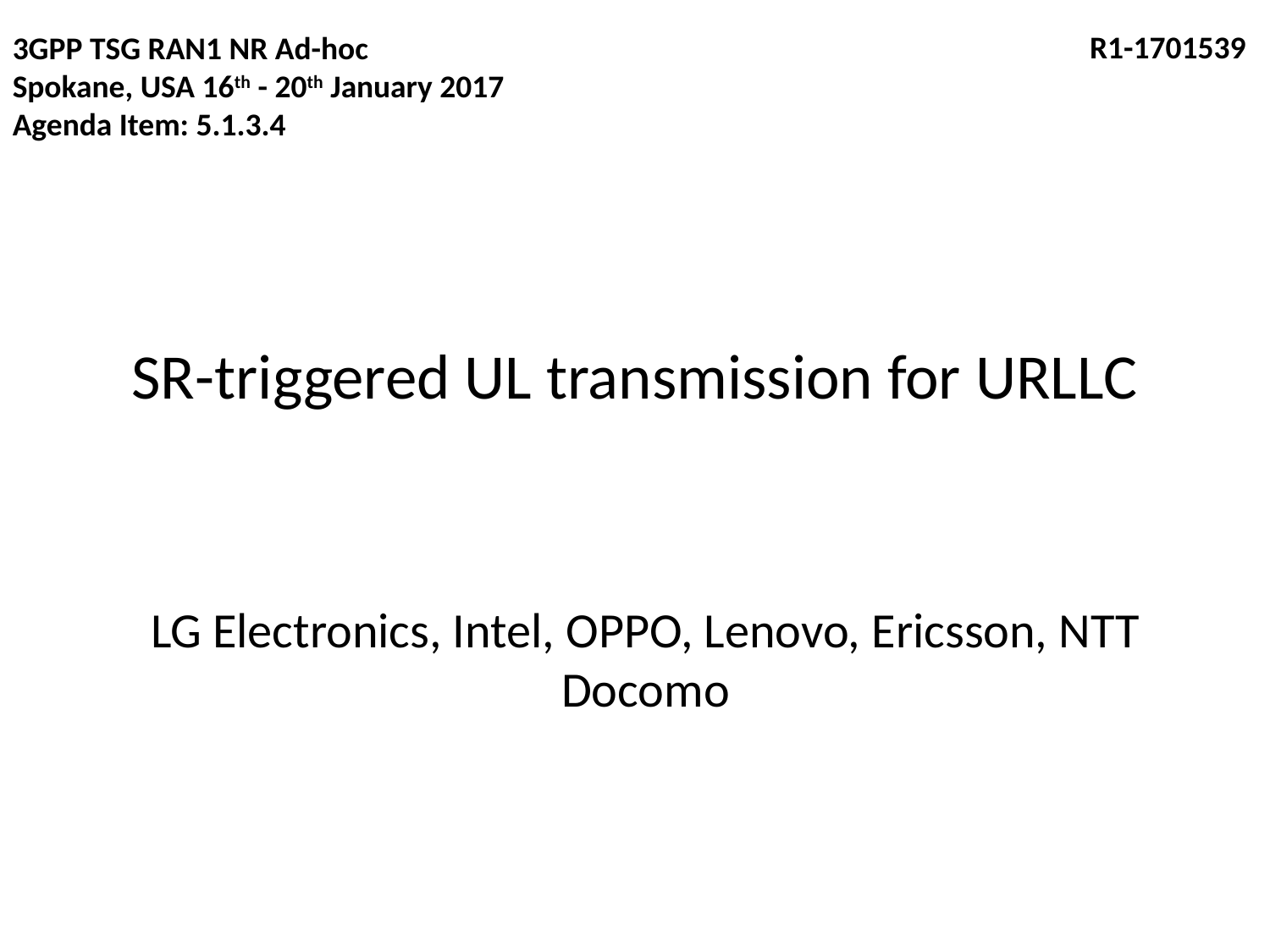

3GPP TSG RAN1 NR Ad-hoc
Spokane, USA 16th - 20th January 2017
Agenda Item: 5.1.3.4

 R1-1701539
# SR-triggered UL transmission for URLLC
LG Electronics, Intel, OPPO, Lenovo, Ericsson, NTT Docomo